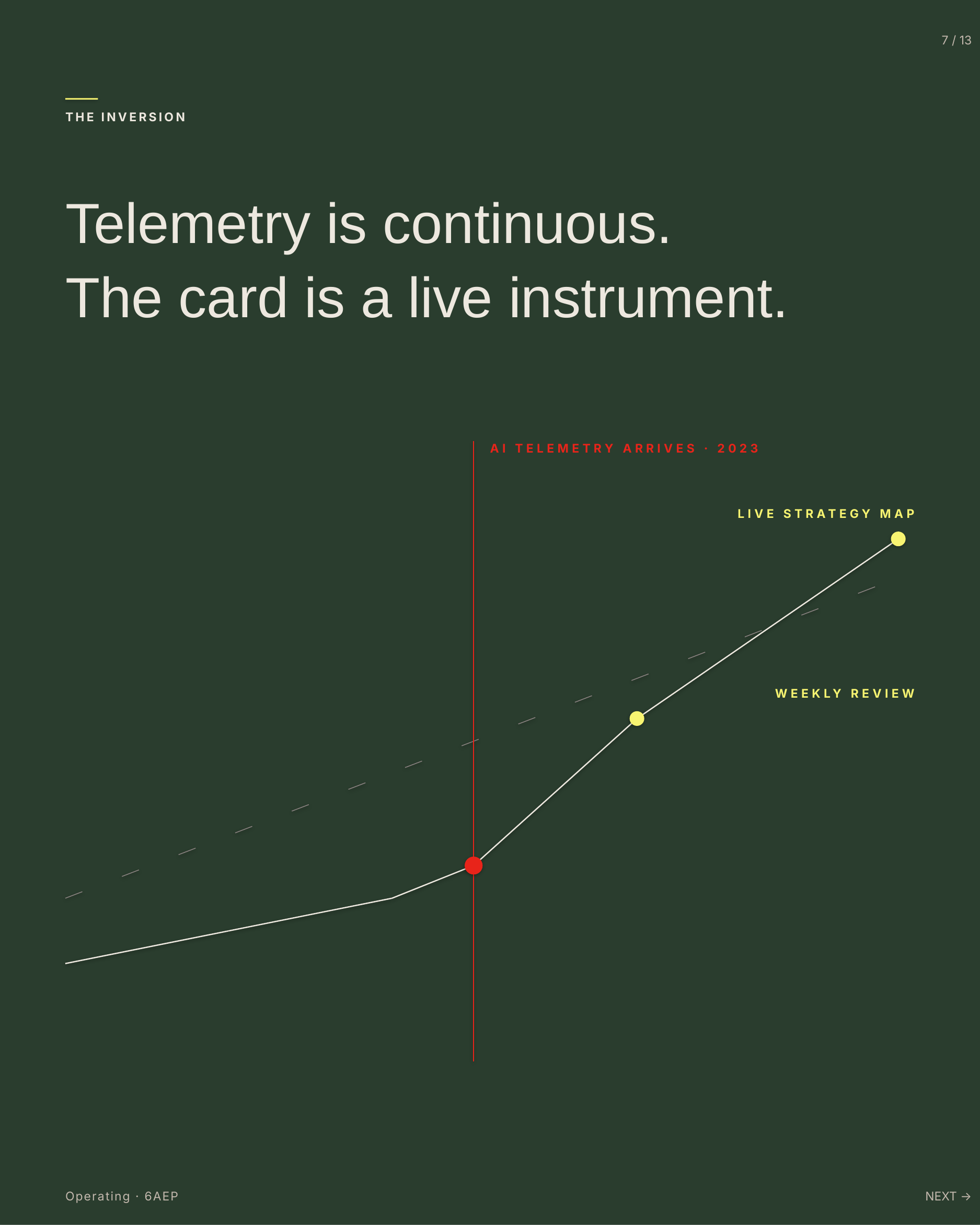

7 / 13

THE INVERSION
Telemetry is continuous.
The card is a live instrument.
AI TELEMETRY ARRIVES · 2023
LIVE STRATEGY MAP

WEEKLY REVIEW

Operating · 6AEP
NEXT →